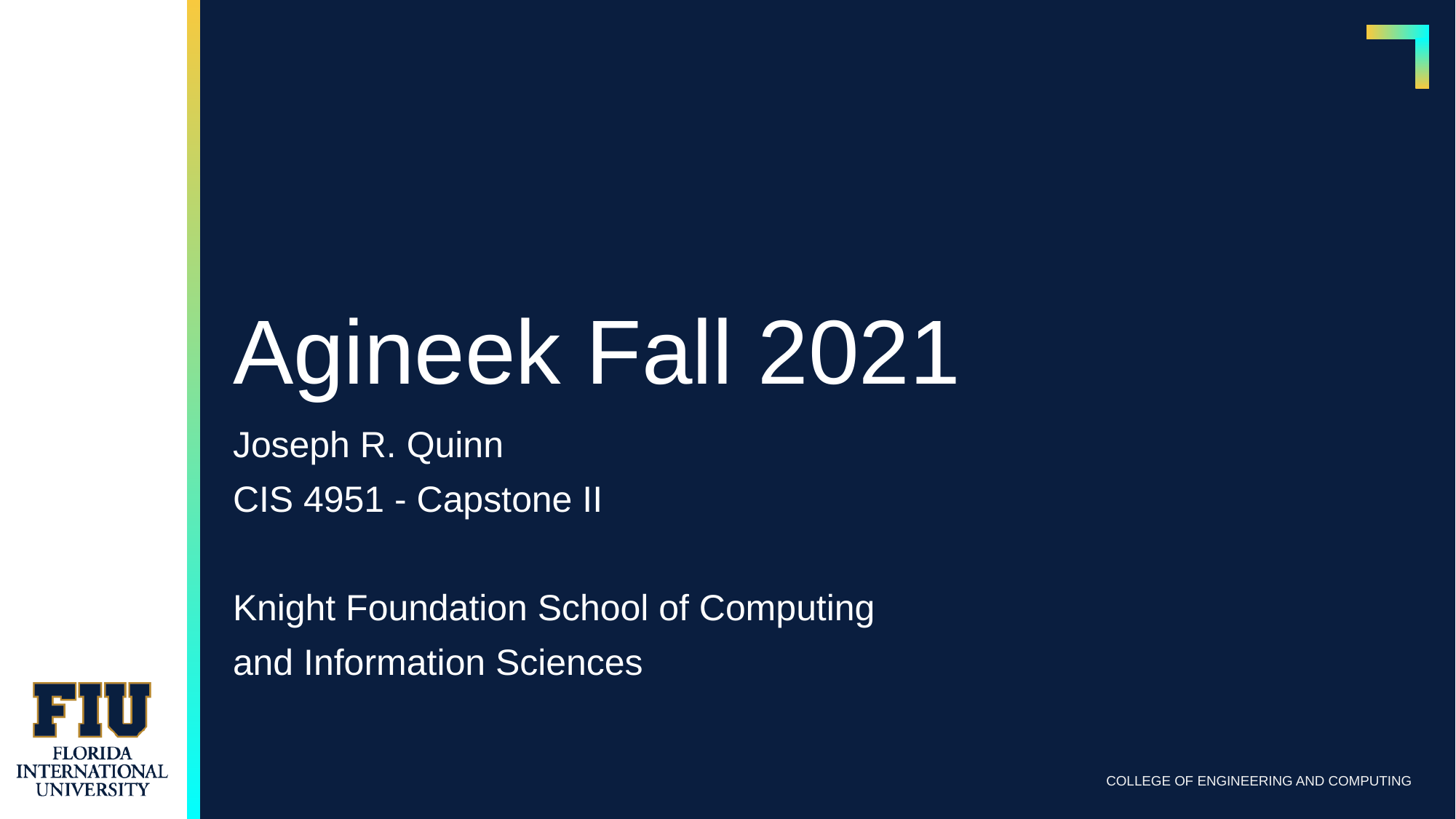

# Agineek Fall 2021
Joseph R. Quinn
CIS 4951 - Capstone II

Knight Foundation School of Computing
and Information Sciences